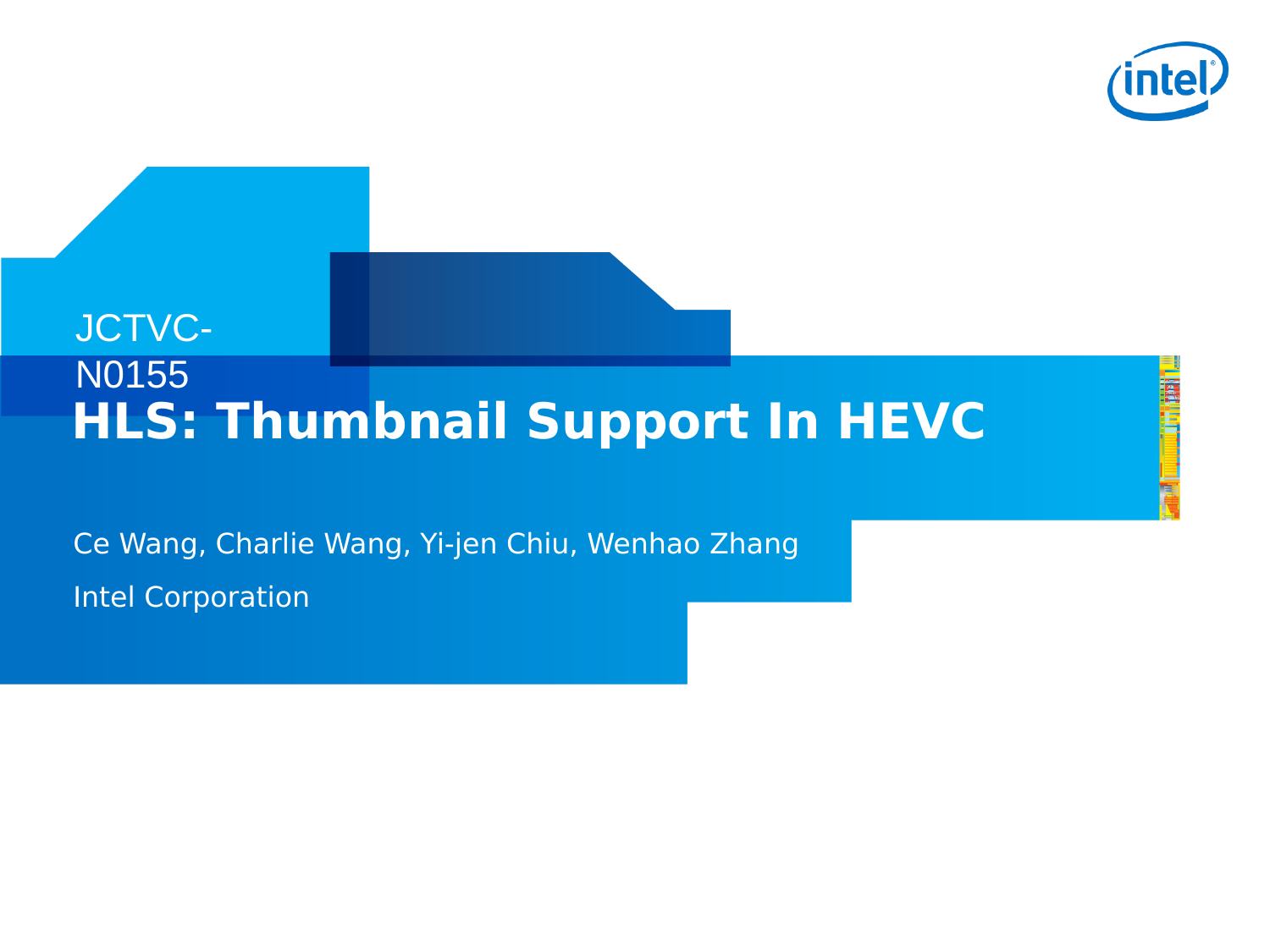

JCTVC-N0155
# HLS: Thumbnail Support In HEVC
Ce Wang, Charlie Wang, Yi-jen Chiu, Wenhao Zhang
Intel Corporation